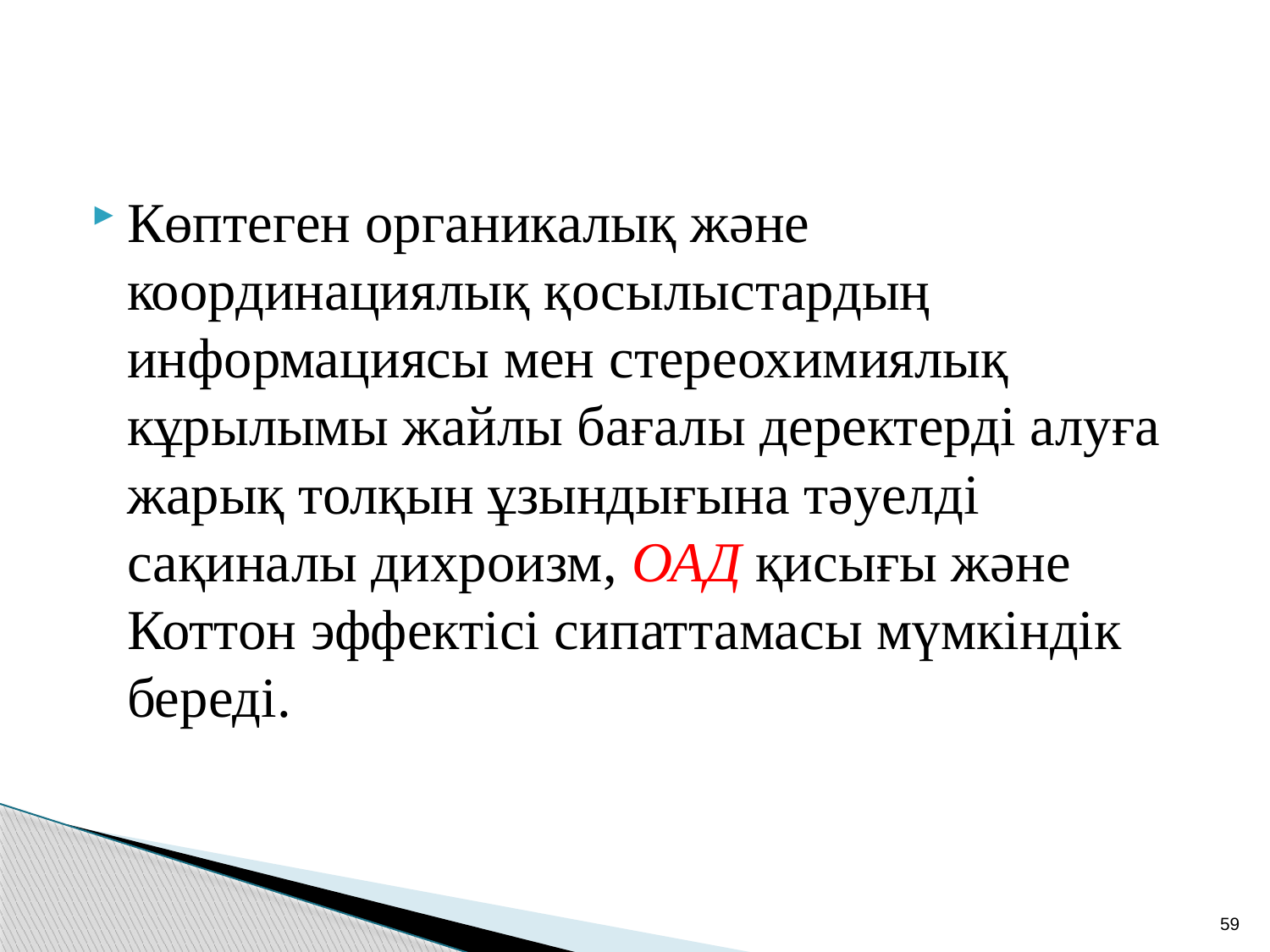

Көптеген органикалық және координациялық қосылыстардың информациясы мен стереохимиялық кұрылымы жайлы бағалы деректерді алуға жарық толқын ұзындығына тәуелді сақиналы дихроизм, ОАД қисығы және Коттон эффектісі сипаттамасы мүмкіндік береді.
59